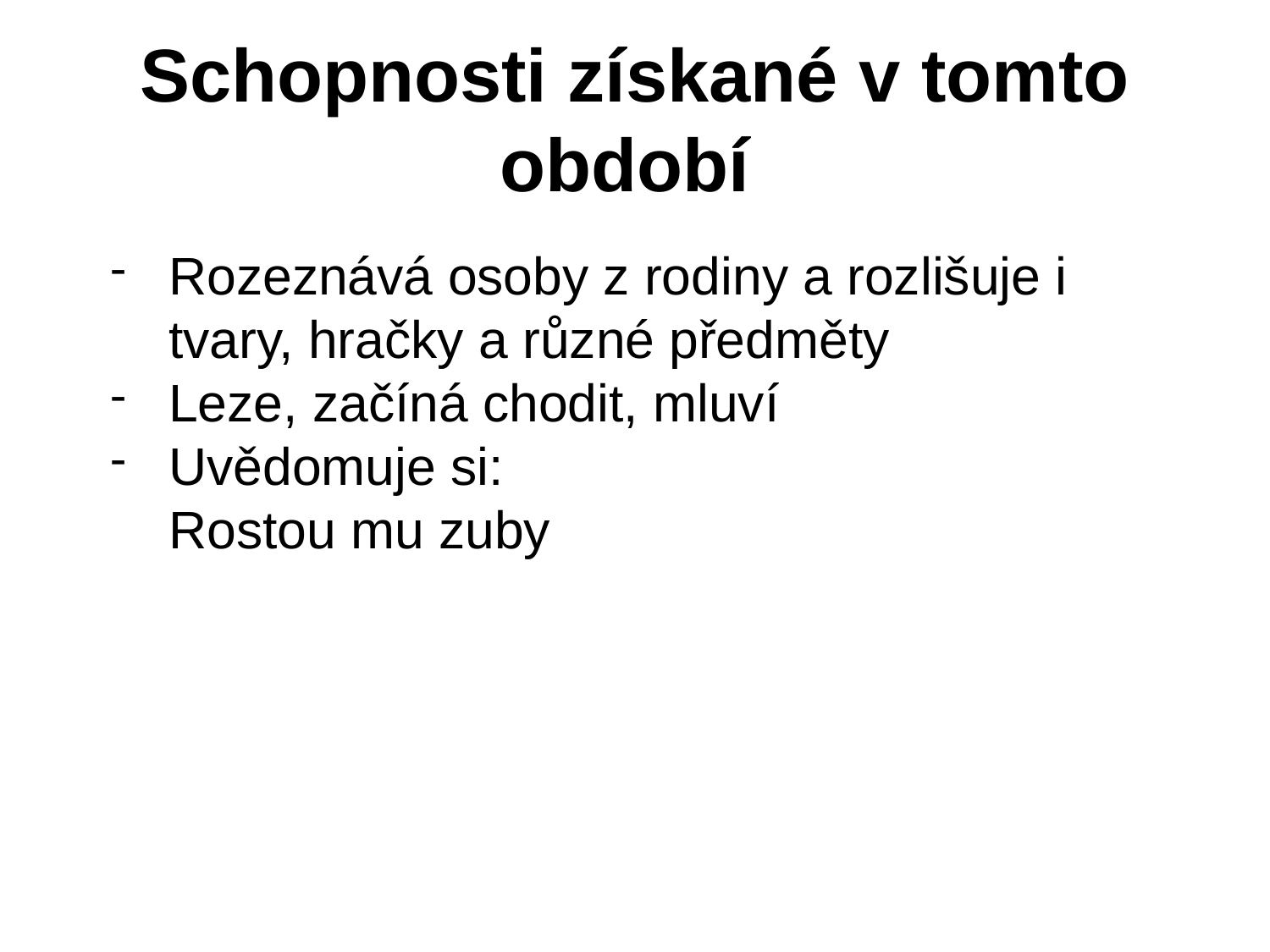

# Schopnosti získané v tomto období
Rozeznává osoby z rodiny a rozlišuje i tvary, hračky a různé předměty
Leze, začíná chodit, mluví
Uvědomuje si:
Rostou mu zuby